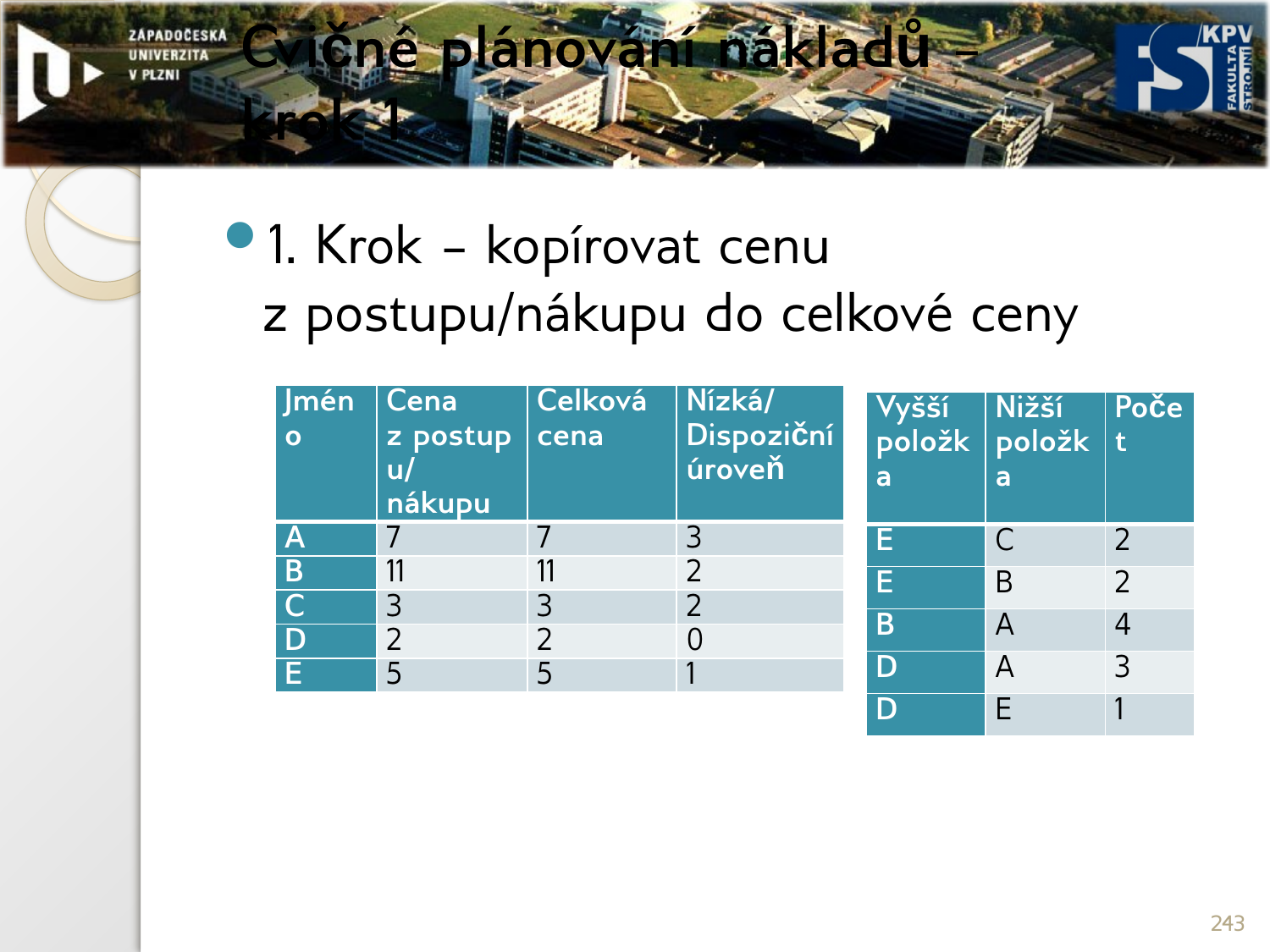

# Cvičné plánování nákladů – krok 1
1. Krok – kopírovat cenu z postupu/nákupu do celkové ceny

| Jméno | Cena z postupu/ nákupu | Celková cena | Nízká/ Dispoziční úroveň |
| --- | --- | --- | --- |
| A | 7 | 7 | 3 |
| B | 11 | 11 | 2 |
| C | 3 | 3 | 2 |
| D | 2 | 2 | 0 |
| E | 5 | 5 | 1 |
| Vyšší položka | Nižší položka | Počet |
| --- | --- | --- |
| E | C | 2 |
| E | B | 2 |
| B | A | 4 |
| D | A | 3 |
| D | E | 1 |
243